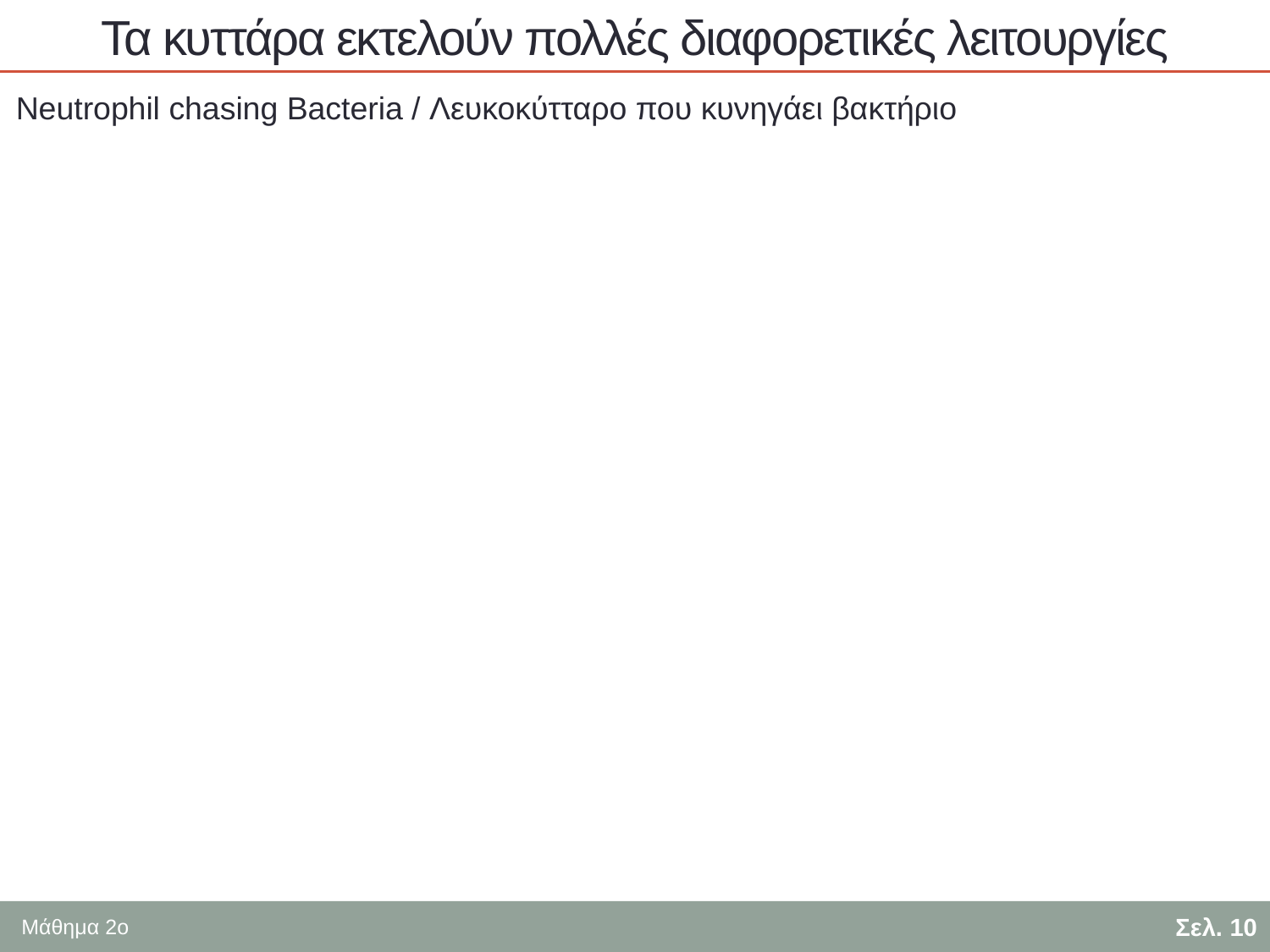

# Τα κυττάρα εκτελούν πολλές διαφορετικές λειτουργίες
Neutrophil chasing Bacteria / Λευκοκύτταρο που κυνηγάει βακτήριο
Σελ. 10